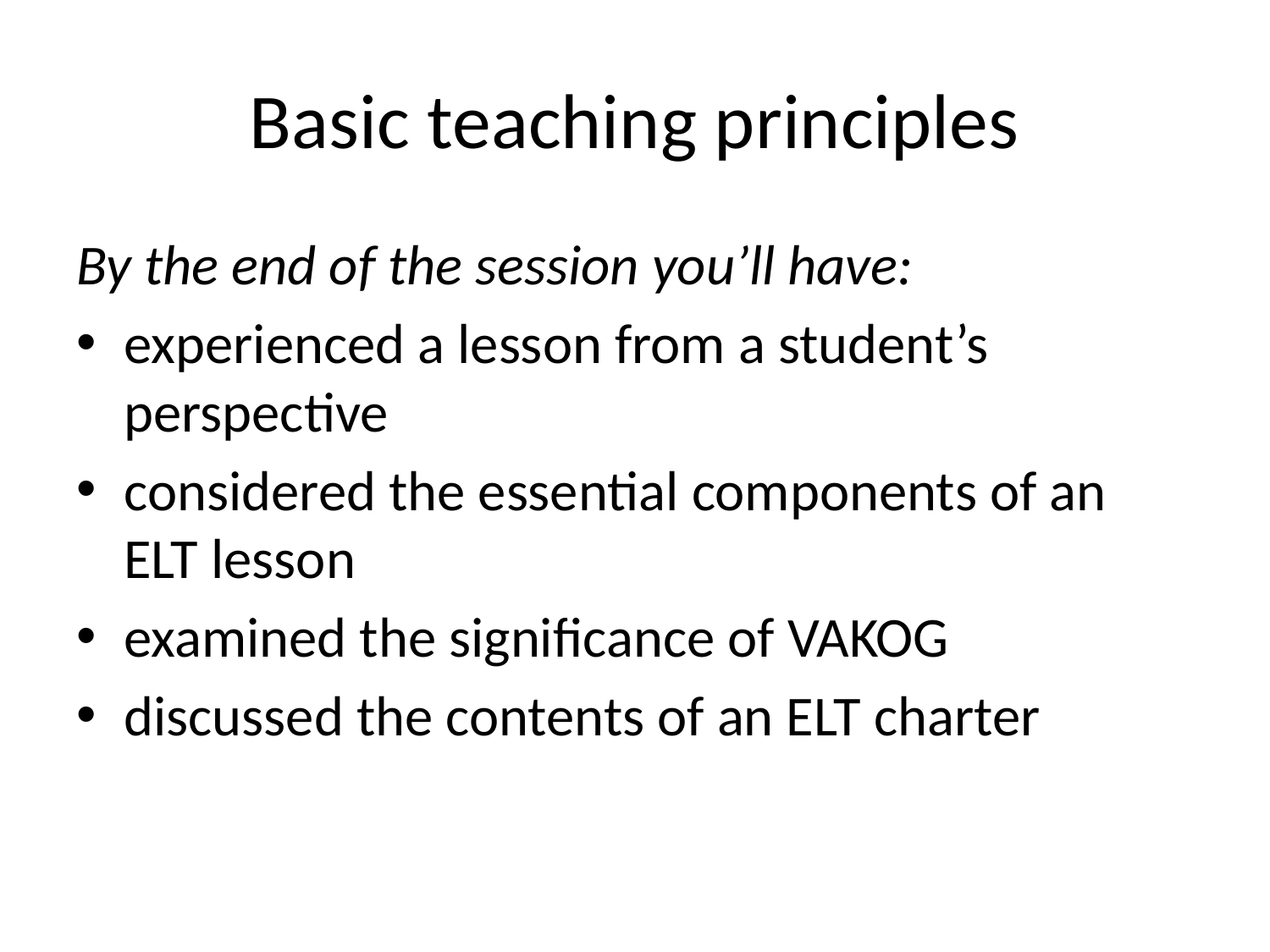

# Basic teaching principles
By the end of the session you’ll have:
experienced a lesson from a student’s perspective
considered the essential components of an ELT lesson
examined the significance of VAKOG
discussed the contents of an ELT charter